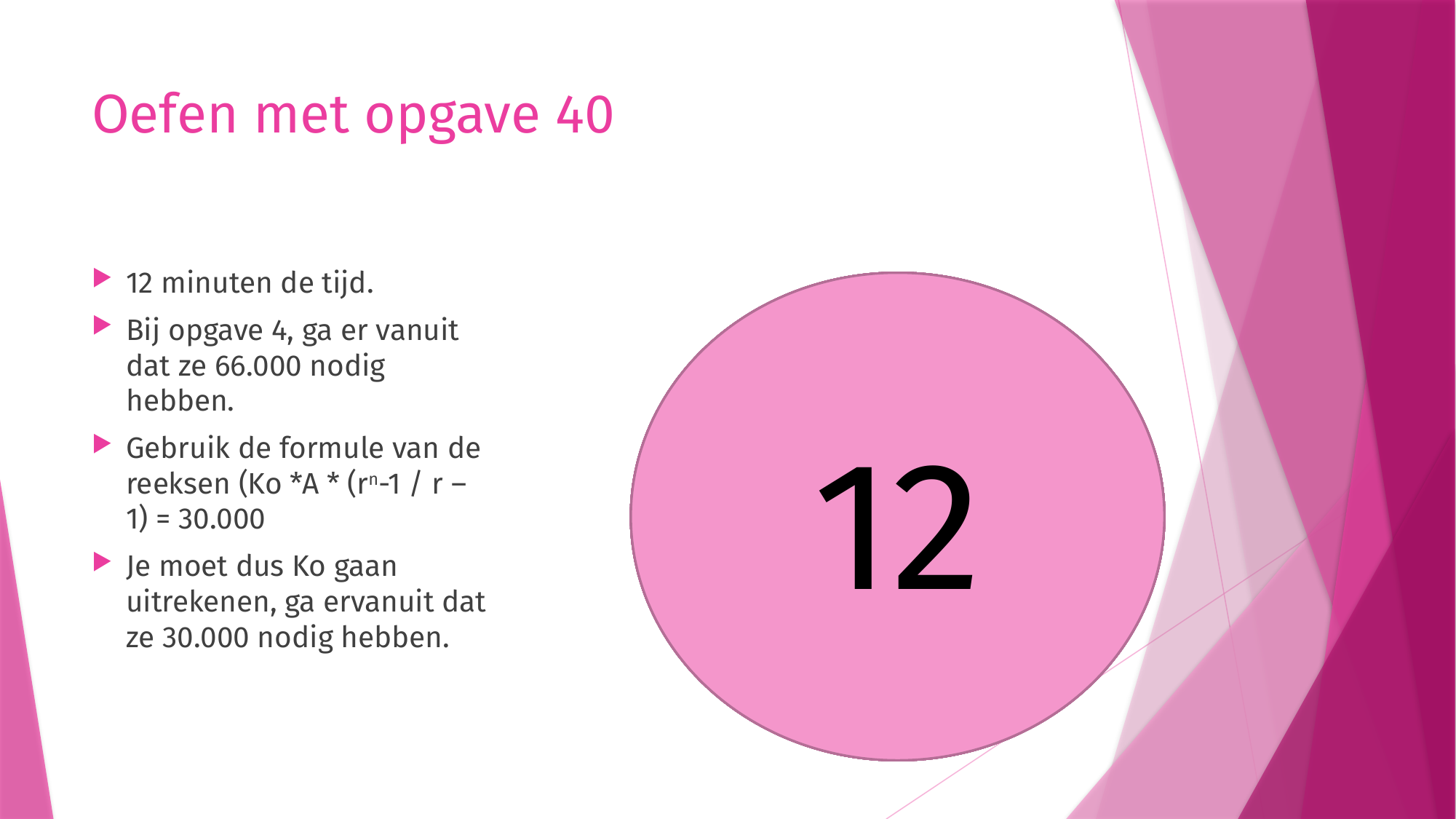

# Oefen met opgave 40
12 minuten de tijd.
Bij opgave 4, ga er vanuit dat ze 66.000 nodig hebben.
Gebruik de formule van de reeksen (Ko *A * (rn-1 / r – 1) = 30.000
Je moet dus Ko gaan uitrekenen, ga ervanuit dat ze 30.000 nodig hebben.

9
10
11
12
8
5
6
7
4
3
1
2